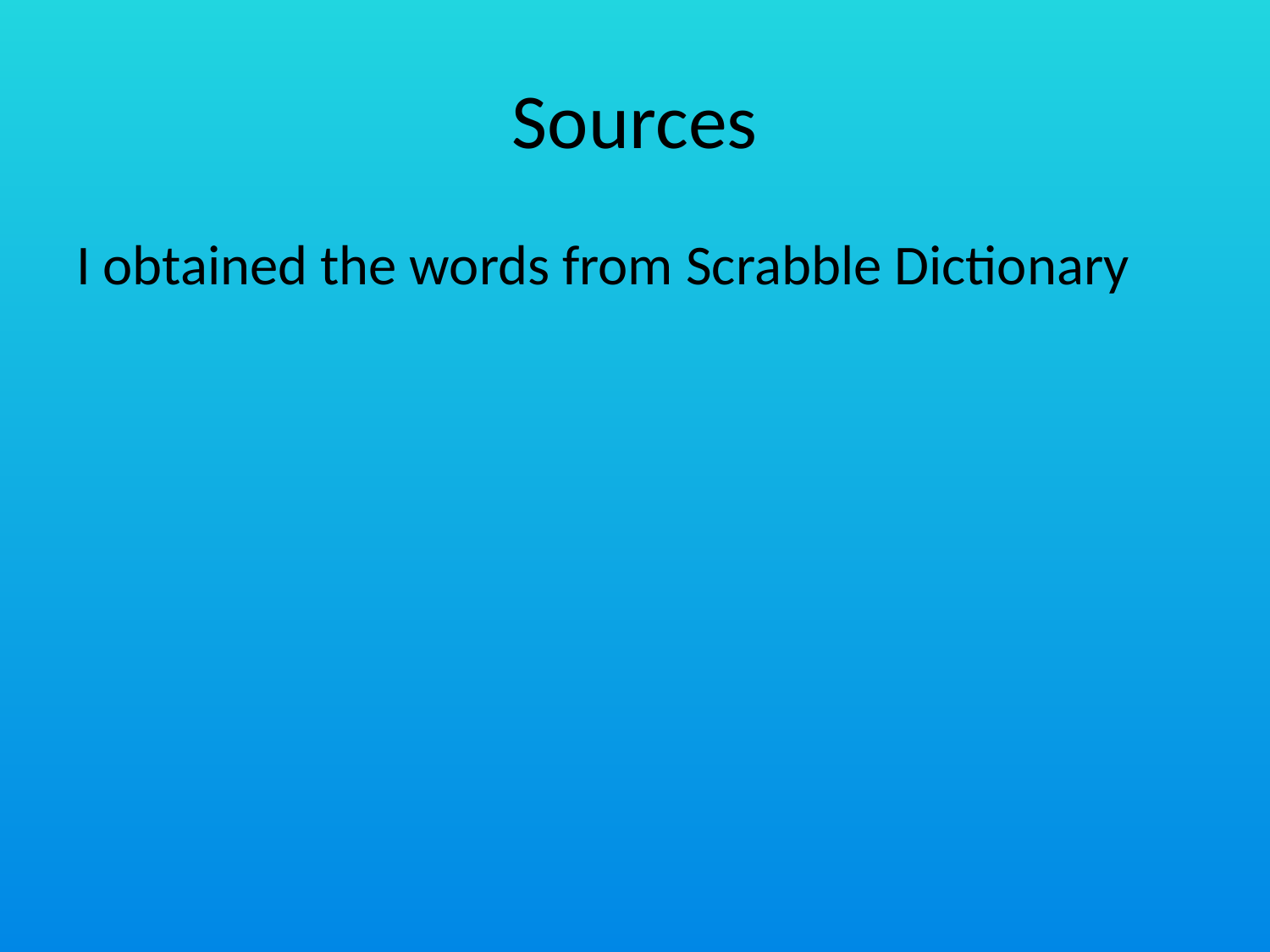

# Sources
I obtained the words from Scrabble Dictionary